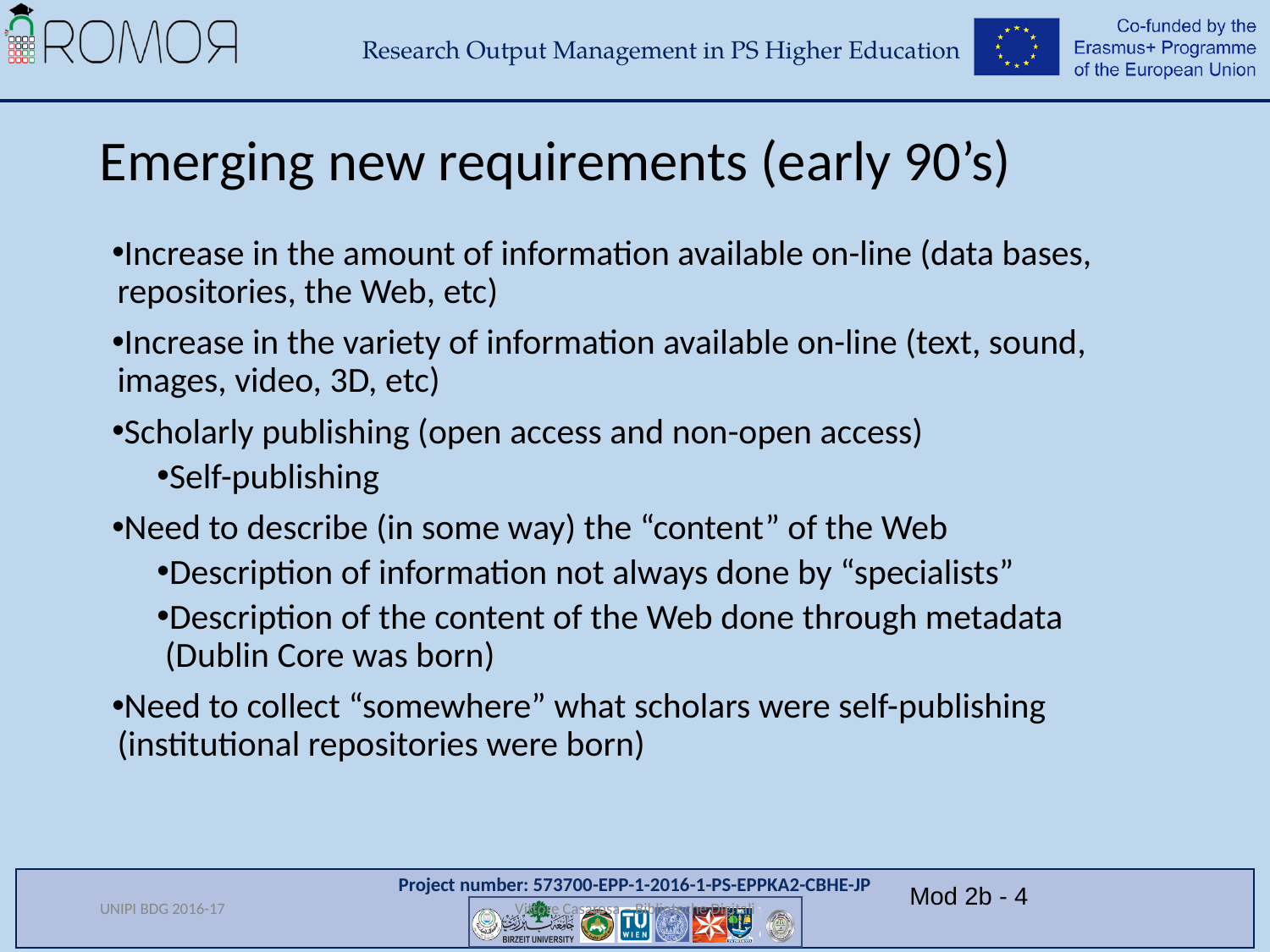

# Emerging new requirements (early 90’s)
Increase in the amount of information available on-line (data bases, repositories, the Web, etc)
Increase in the variety of information available on-line (text, sound, images, video, 3D, etc)
Scholarly publishing (open access and non-open access)
Self-publishing
Need to describe (in some way) the “content” of the Web
Description of information not always done by “specialists”
Description of the content of the Web done through metadata (Dublin Core was born)
Need to collect “somewhere” what scholars were self-publishing (institutional repositories were born)
UNIPI BDG 2016-17
Vittore Casarosa – Biblioteche Digitali
Mod 2b - 4